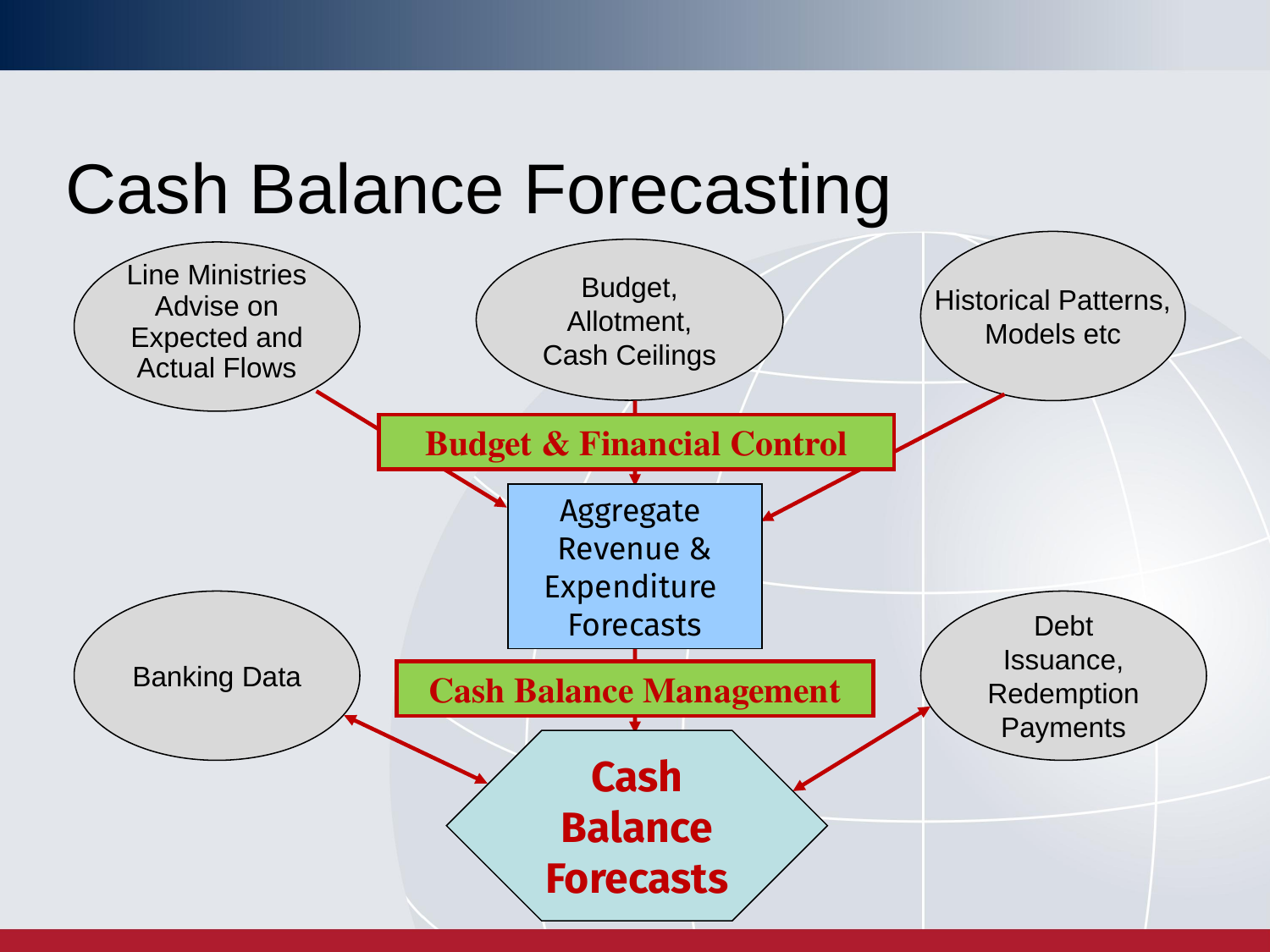

# Cash Balance Forecasting
Historical Patterns,
Models etc
Budget, Allotment, Cash Ceilings
Line Ministries
Advise on
 Expected and
Actual Flows

Budget & Financial Control
Aggregate
Revenue & Expenditure
Forecasts
Banking Data
Debt Issuance, Redemption Payments

Cash Balance Management

Cash Balance Forecasts